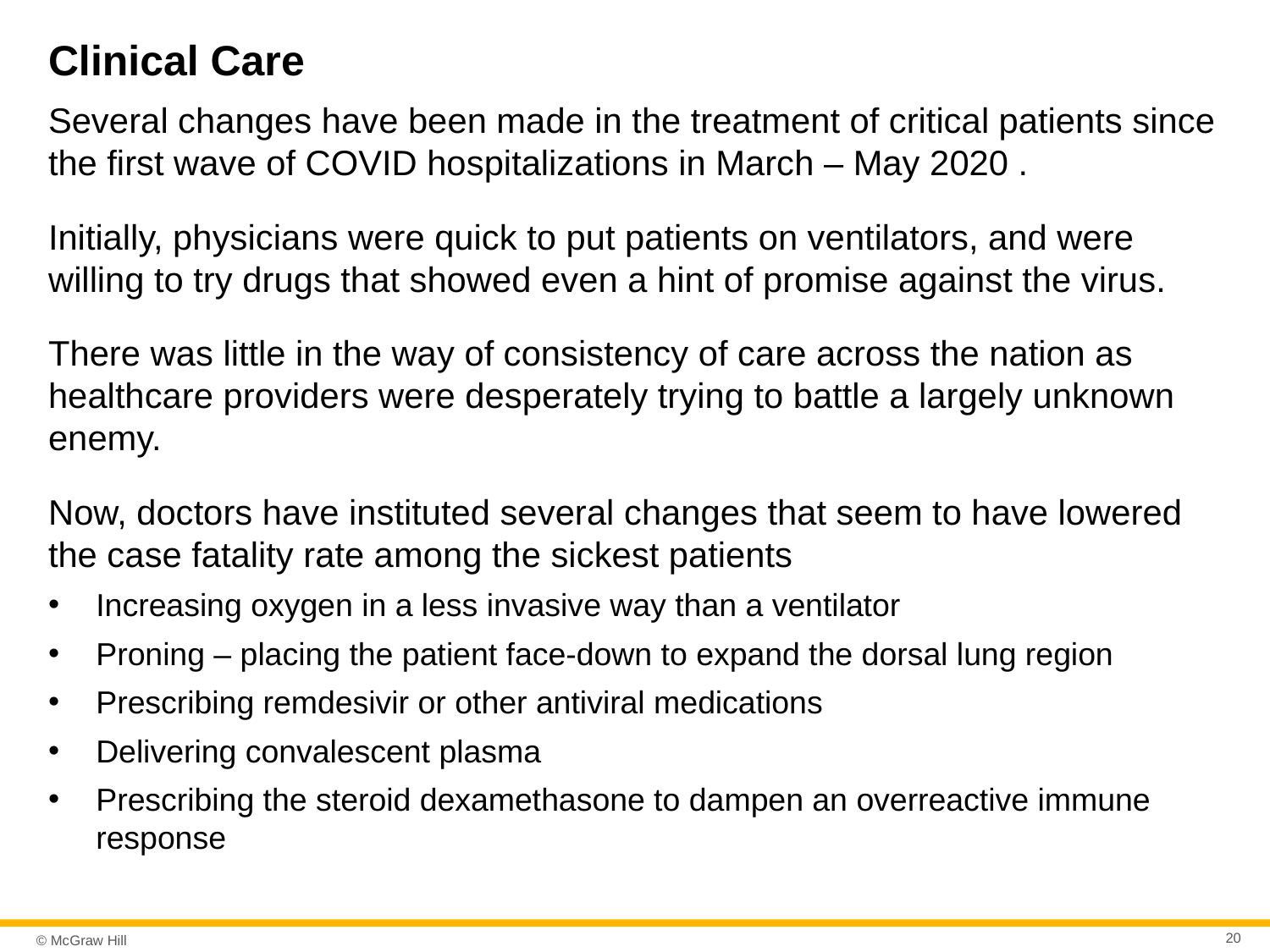

# Clinical Care
Several changes have been made in the treatment of critical patients since the first wave of COVID hospitalizations in March – May 2020 .
Initially, physicians were quick to put patients on ventilators, and were willing to try drugs that showed even a hint of promise against the virus.
There was little in the way of consistency of care across the nation as healthcare providers were desperately trying to battle a largely unknown enemy.
Now, doctors have instituted several changes that seem to have lowered the case fatality rate among the sickest patients
Increasing oxygen in a less invasive way than a ventilator
Proning – placing the patient face-down to expand the dorsal lung region
Prescribing remdesivir or other antiviral medications
Delivering convalescent plasma
Prescribing the steroid dexamethasone to dampen an overreactive immune response